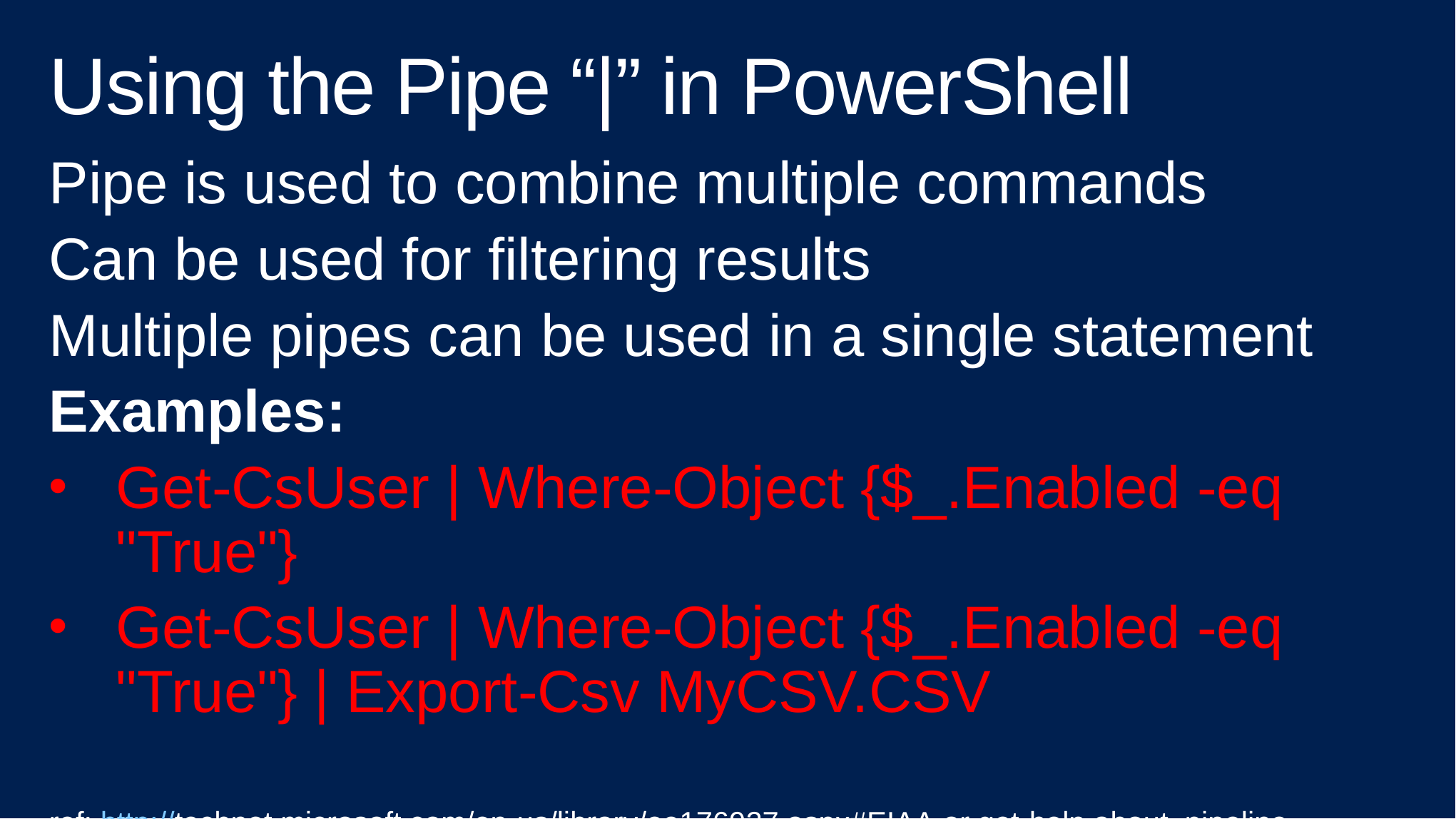

# Using the Pipe “|” in PowerShell
Pipe is used to combine multiple commands
Can be used for filtering results
Multiple pipes can be used in a single statement
Examples:
Get-CsUser | Where-Object {$_.Enabled -eq "True"}
Get-CsUser | Where-Object {$_.Enabled -eq "True"} | Export-Csv MyCSV.CSV

ref: http://technet.microsoft.com/en-us/library/ee176927.aspx#EIAA or get-help about_pipeline